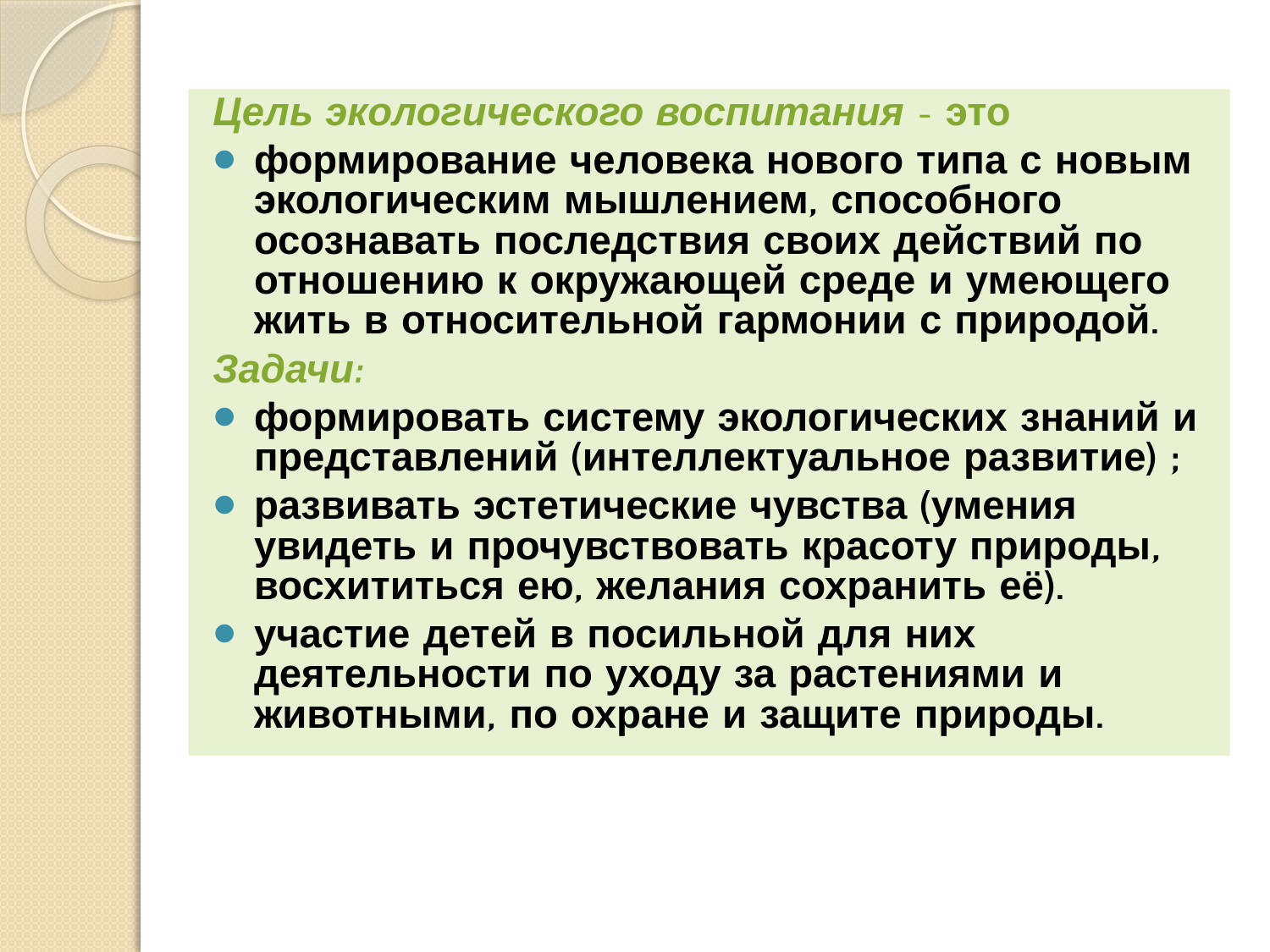

Цель экологического воспитания - это
формирование человека нового типа с новым экологическим мышлением, способного осознавать последствия своих действий по отношению к окружающей среде и умеющего жить в относительной гармонии с природой.
Задачи:
формировать систему экологических знаний и представлений (интеллектуальное развитие) ;
развивать эстетические чувства (умения увидеть и прочувствовать красоту природы, восхититься ею, желания сохранить её).
участие детей в посильной для них деятельности по уходу за растениями и животными, по охране и защите природы.